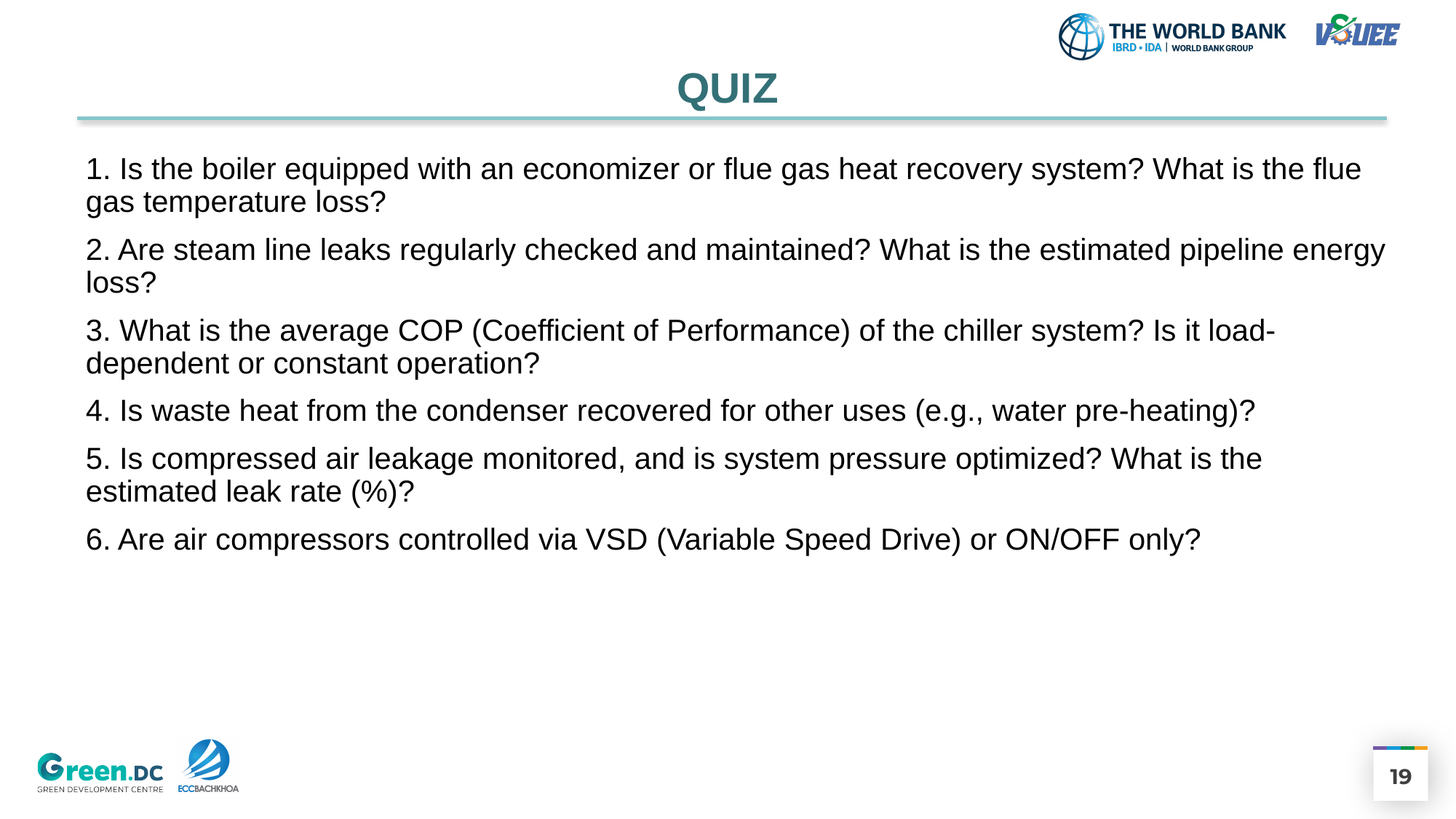

# QUIZ
1. Is the boiler equipped with an economizer or flue gas heat recovery system? What is the flue gas temperature loss?
2. Are steam line leaks regularly checked and maintained? What is the estimated pipeline energy loss?
3. What is the average COP (Coefficient of Performance) of the chiller system? Is it load-dependent or constant operation?
4. Is waste heat from the condenser recovered for other uses (e.g., water pre-heating)?
5. Is compressed air leakage monitored, and is system pressure optimized? What is the estimated leak rate (%)?
6. Are air compressors controlled via VSD (Variable Speed Drive) or ON/OFF only?